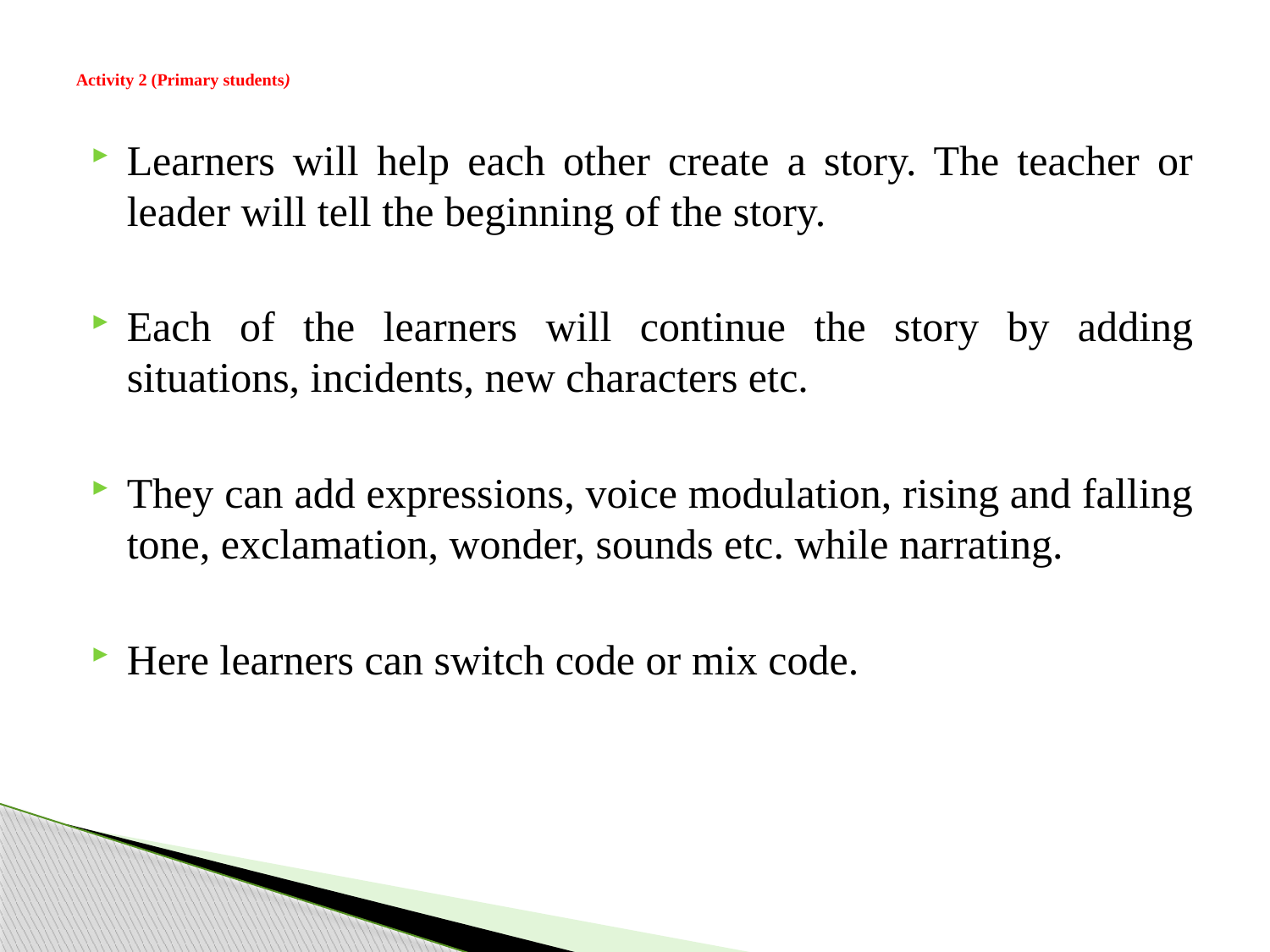

# Activity 2 (Primary students)
Learners will help each other create a story. The teacher or leader will tell the beginning of the story.

Each of the learners will continue the story by adding situations, incidents, new characters etc.

They can add expressions, voice modulation, rising and falling tone, exclamation, wonder, sounds etc. while narrating.

Here learners can switch code or mix code.